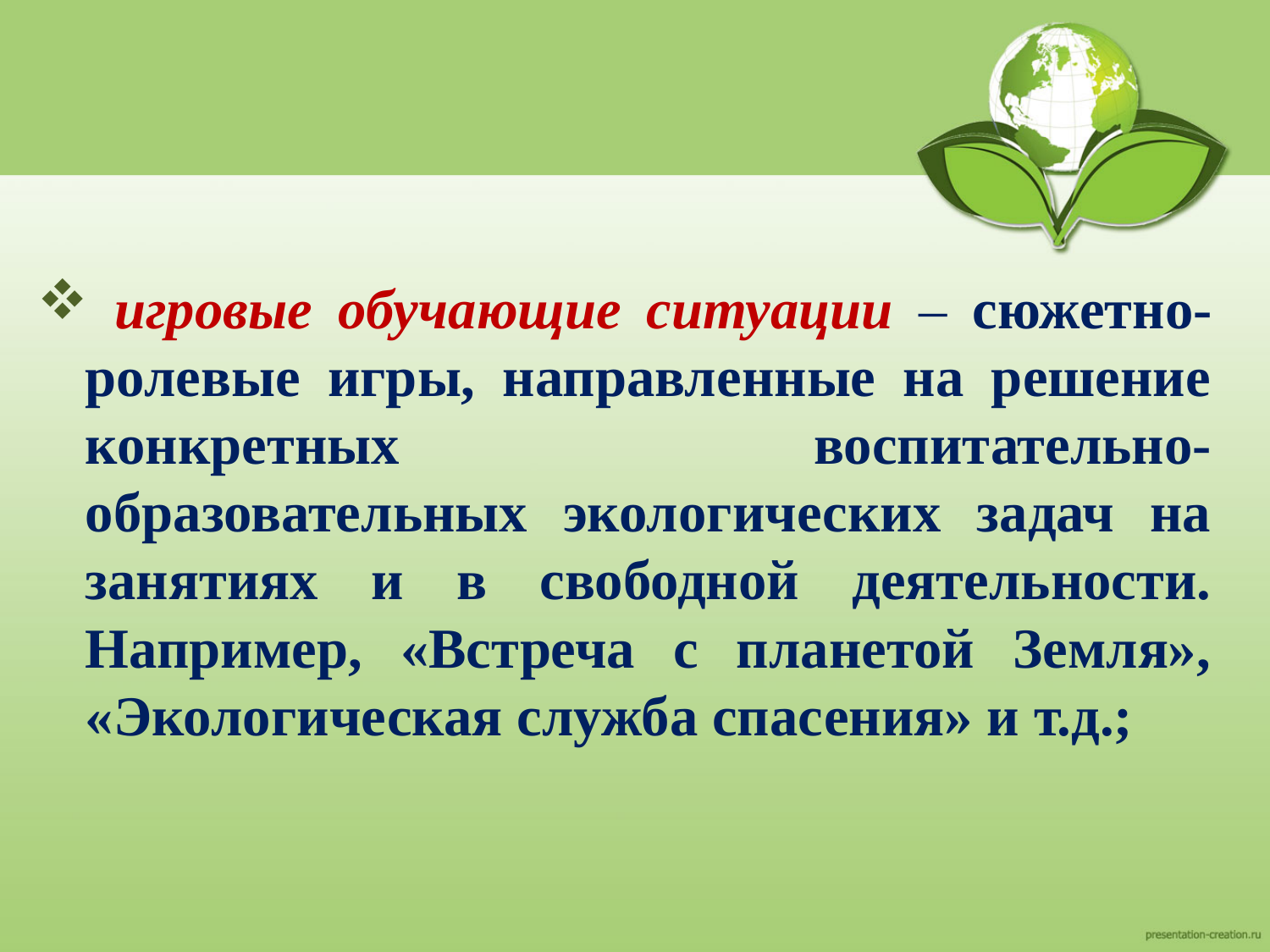

игровые обучающие ситуации – сюжетно-ролевые игры, направленные на решение конкретных воспитательно-образовательных экологических задач на занятиях и в свободной деятельности. Например, «Встреча с планетой Земля», «Экологическая служба спасения» и т.д.;